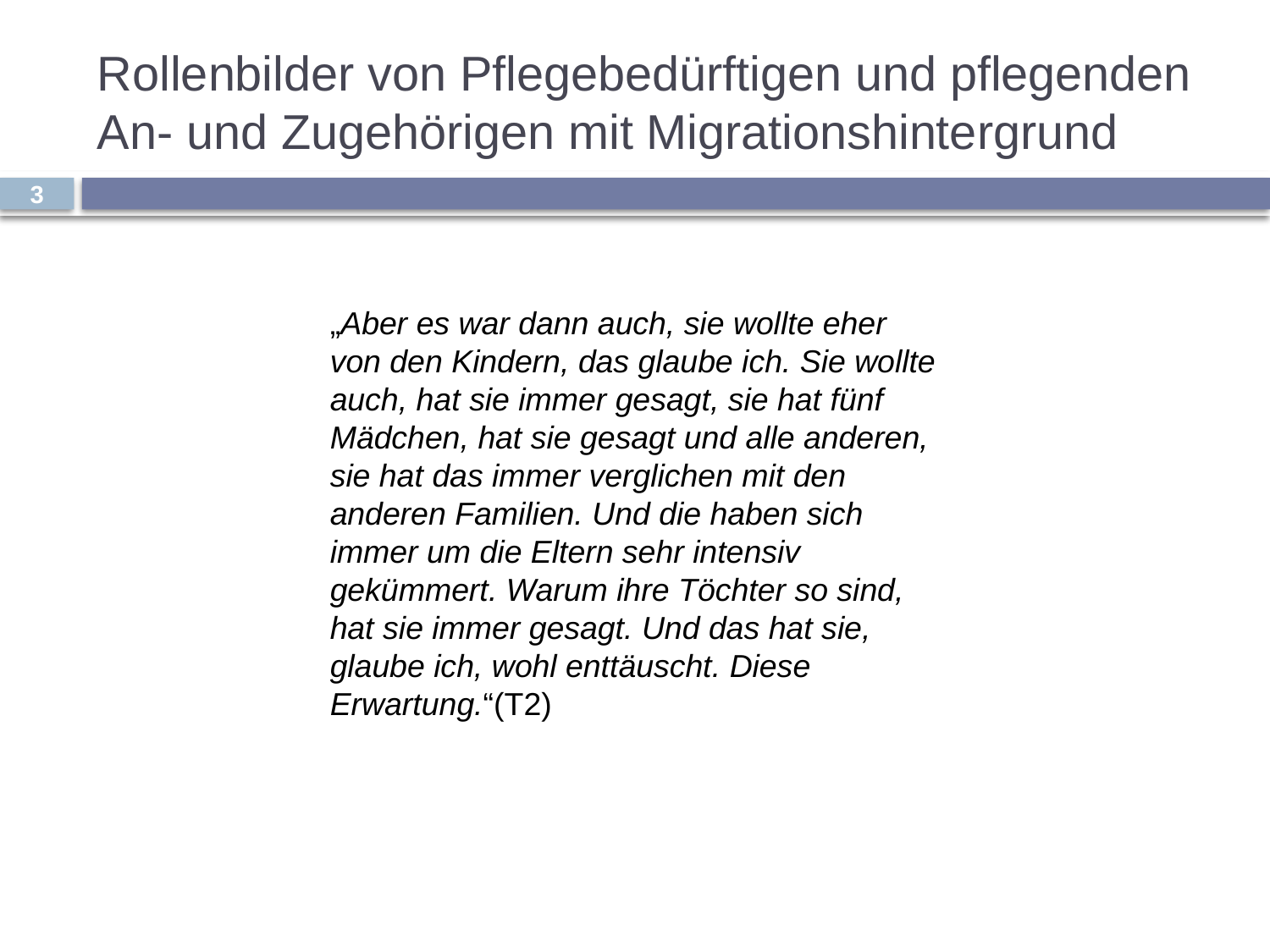

# Rollenbilder von Pflegebedürftigen und pflegenden An- und Zugehörigen mit Migrationshintergrund
3
„Aber es war dann auch, sie wollte eher von den Kindern, das glaube ich. Sie wollte auch, hat sie immer gesagt, sie hat fünf Mädchen, hat sie gesagt und alle anderen, sie hat das immer verglichen mit den anderen Familien. Und die haben sich immer um die Eltern sehr intensiv gekümmert. Warum ihre Töchter so sind, hat sie immer gesagt. Und das hat sie, glaube ich, wohl enttäuscht. Diese Erwartung.“(T2)